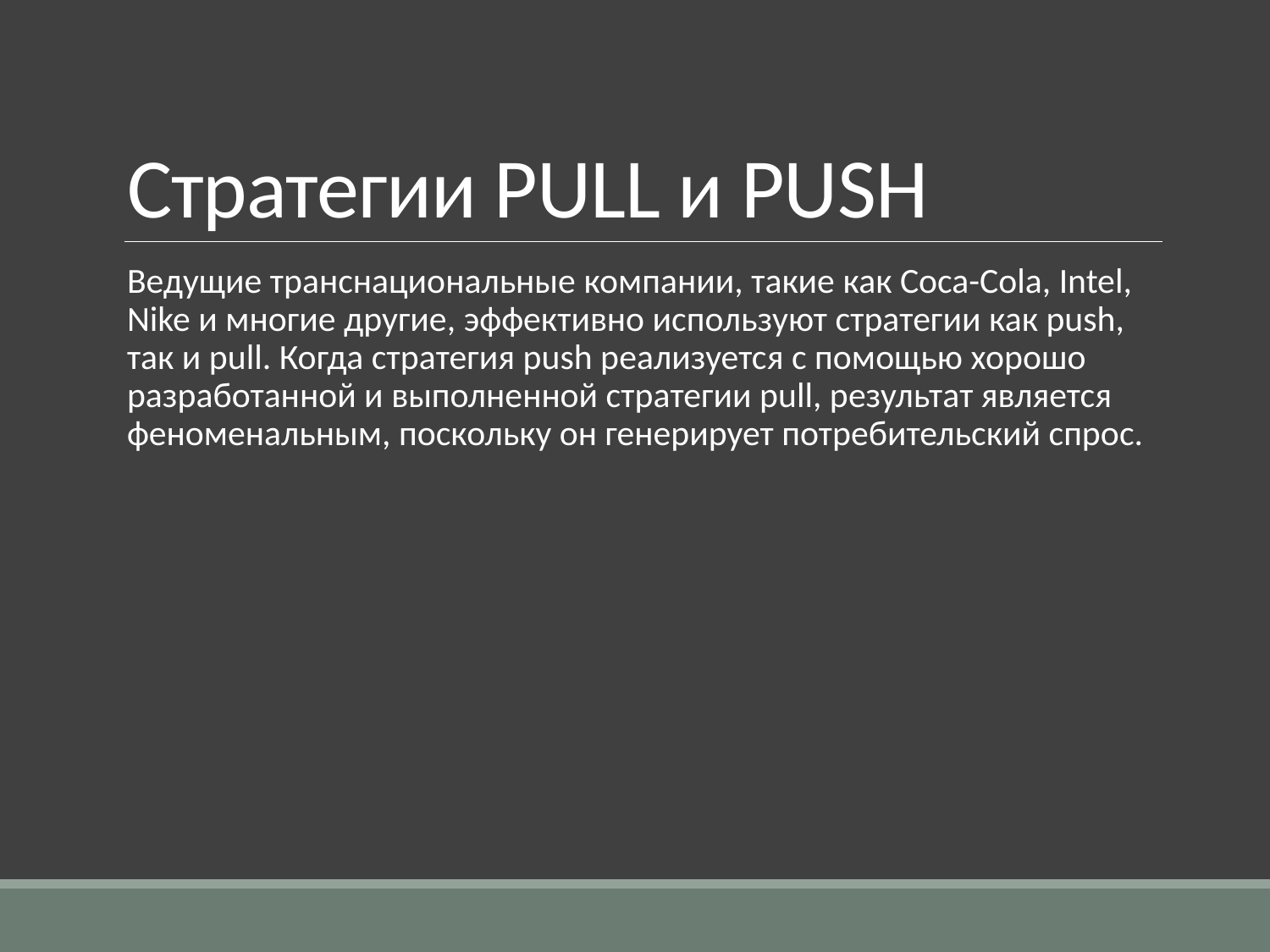

# Стратегии PULL и PUSH
Ведущие транснациональные компании, такие как Coca-Cola, Intel, Nike и многие другие, эффективно используют стратегии как push, так и pull. Когда стратегия push реализуется с помощью хорошо разработанной и выполненной стратегии pull, результат является феноменальным, поскольку он генерирует потребительский спрос.